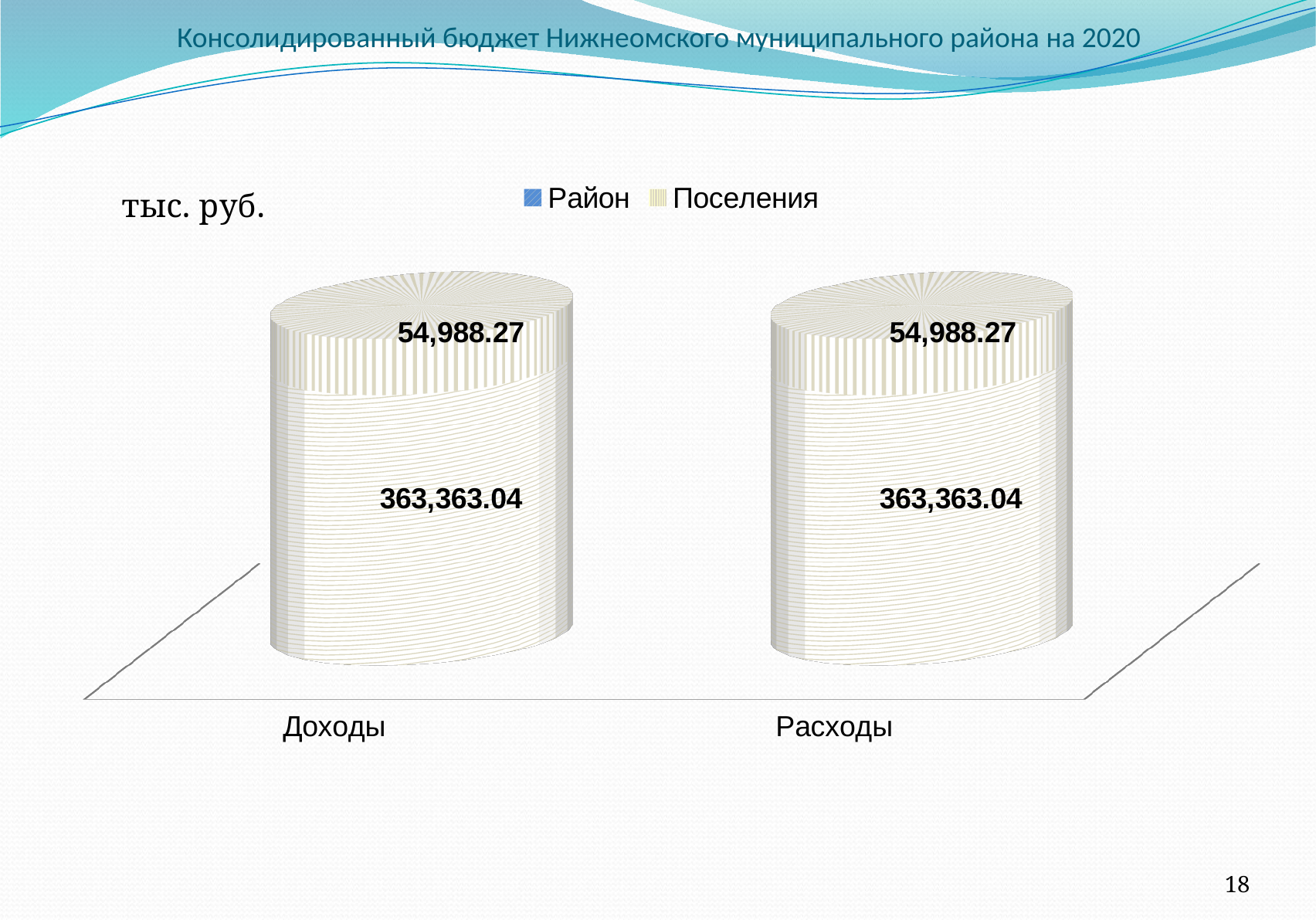

Консолидированный бюджет Нижнеомского муниципального района на 2020

[unsupported chart]

18